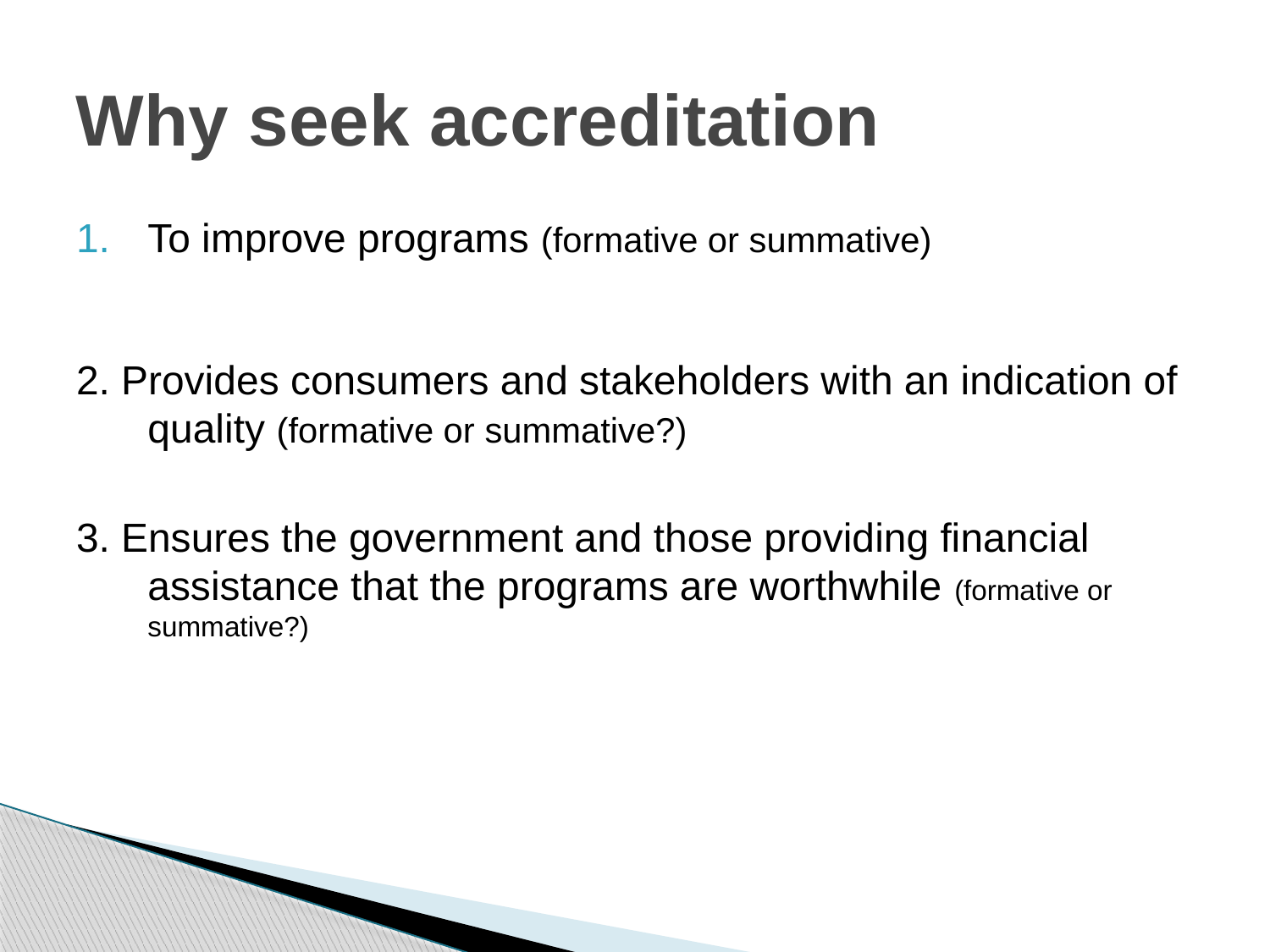

# Why seek accreditation
To improve programs (formative or summative)

2. Provides consumers and stakeholders with an indication of quality (formative or summative?)

3. Ensures the government and those providing financial assistance that the programs are worthwhile (formative or summative?)